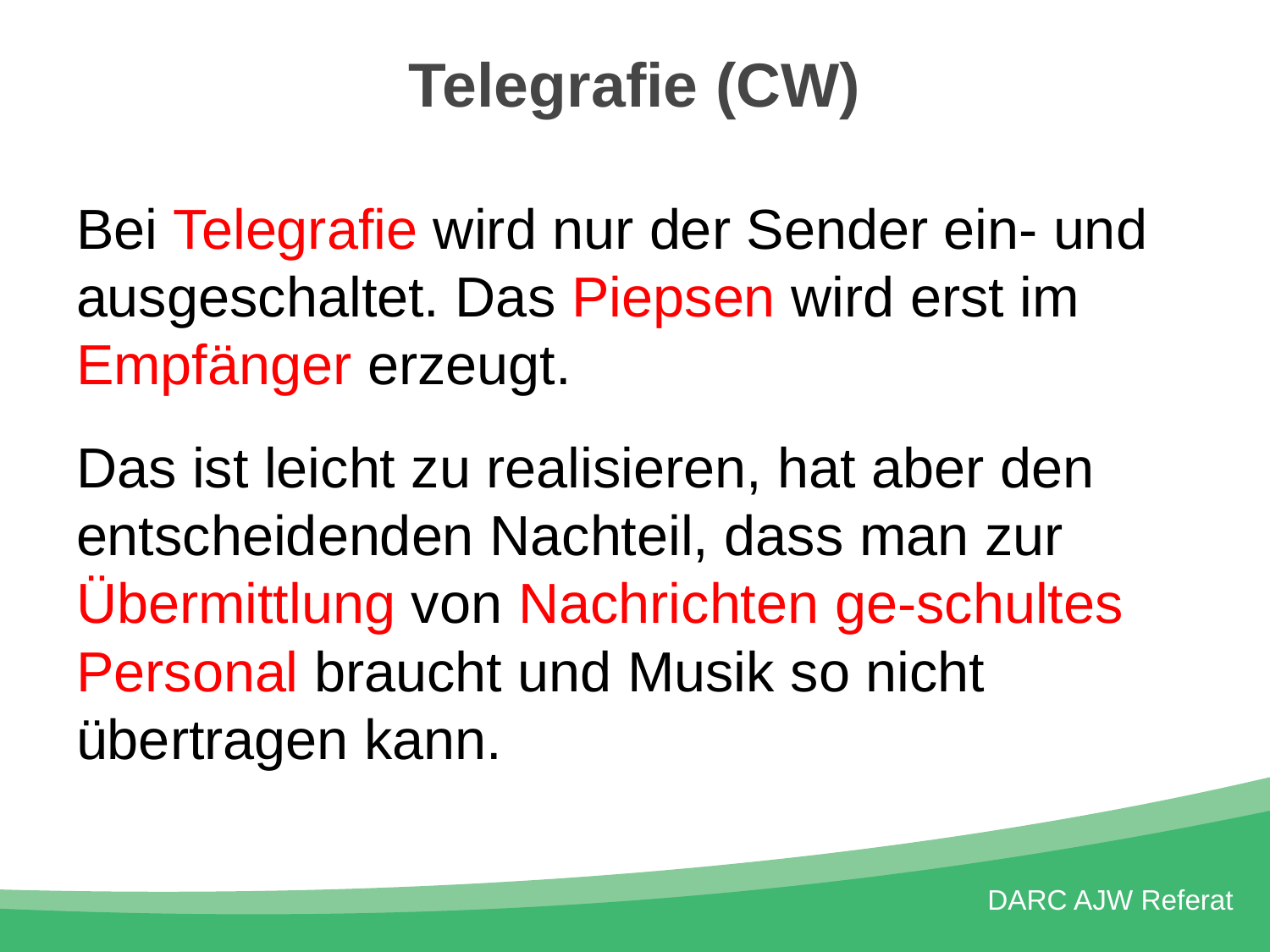

# Telegrafie (CW)
Bei Telegrafie wird nur der Sender ein- und ausgeschaltet. Das Piepsen wird erst im Empfänger erzeugt.

Das ist leicht zu realisieren, hat aber den entscheidenden Nachteil, dass man zur Übermittlung von Nachrichten ge-schultes Personal braucht und Musik so nicht übertragen kann.